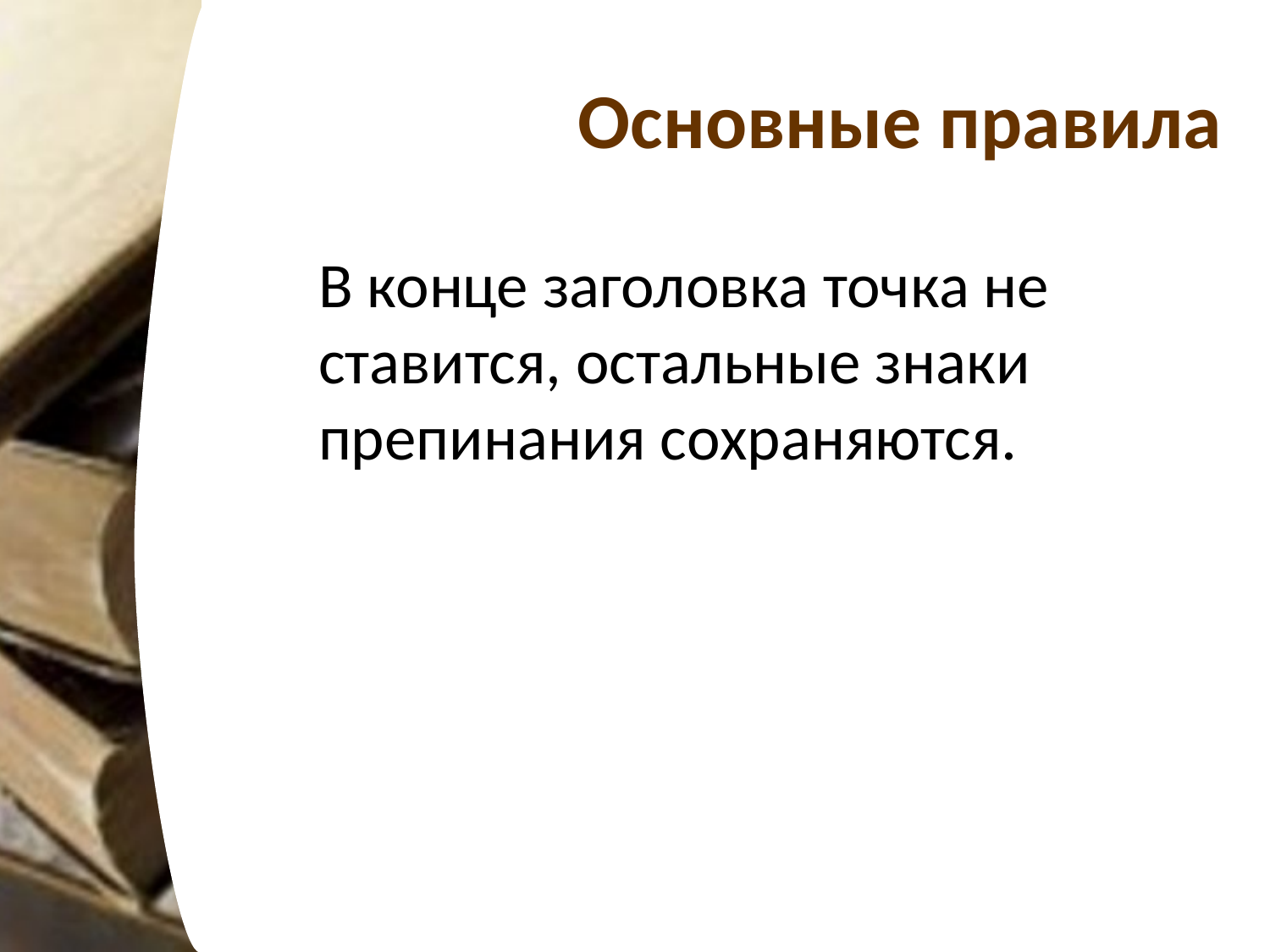

# Основные правила
	В конце заголовка точка не ставится, остальные знаки препинания сохраняются.